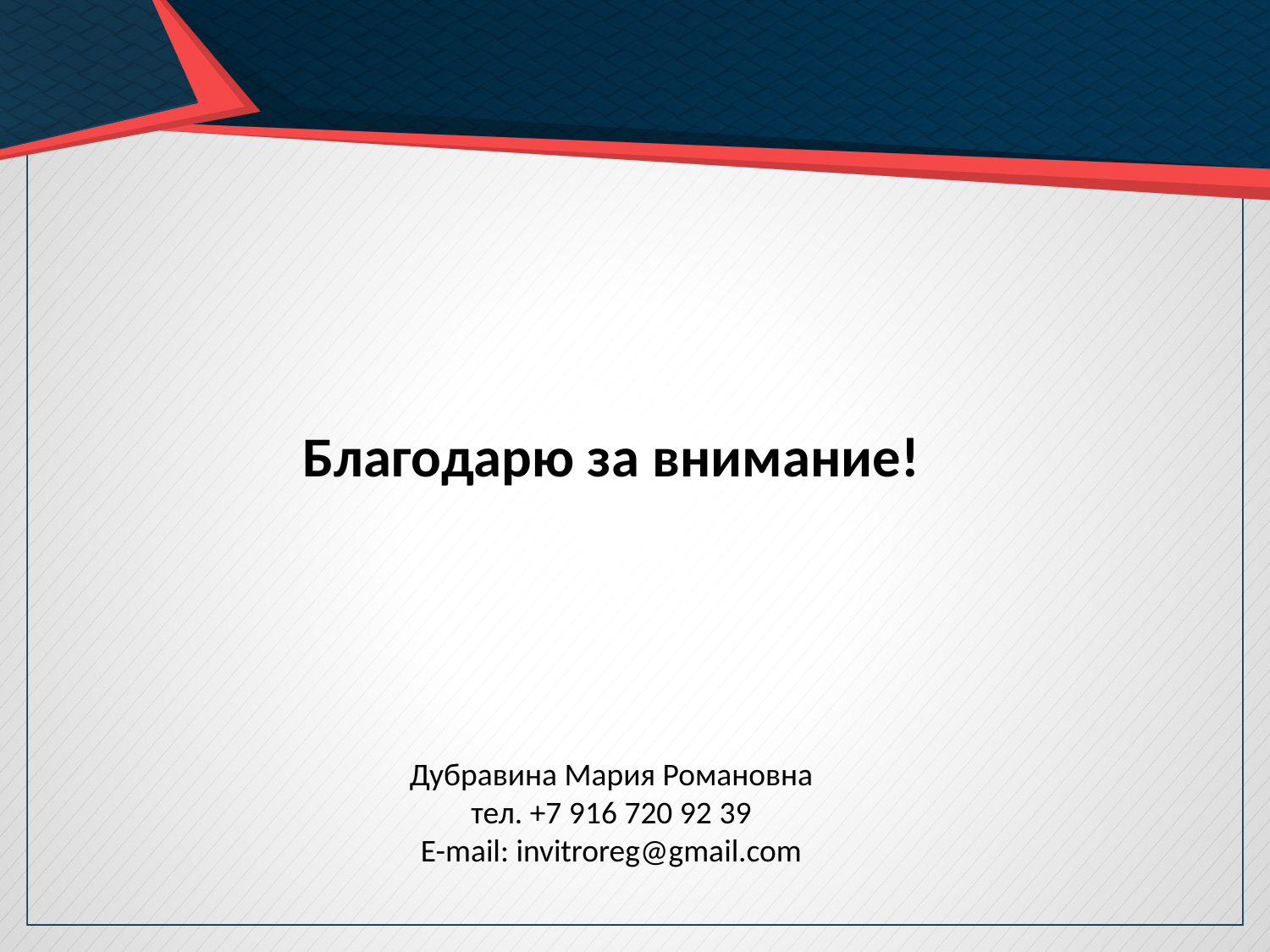

#

Благодарю за внимание!

Дубравина Мария Романовна
тел. +7 916 720 92 39
E-mail: invitroreg@gmail.com